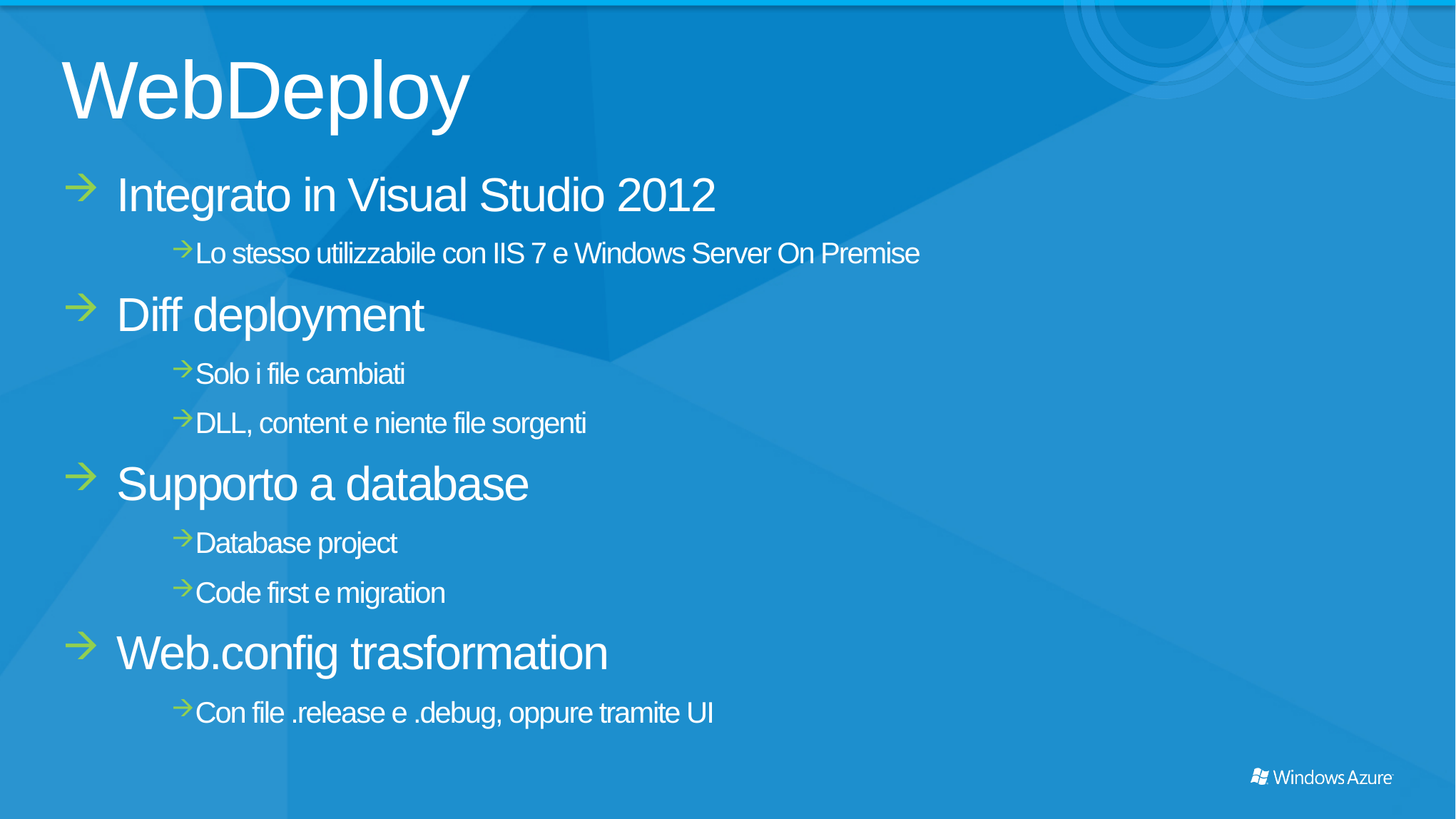

# WebDeploy
Integrato in Visual Studio 2012
Lo stesso utilizzabile con IIS 7 e Windows Server On Premise
Diff deployment
Solo i file cambiati
DLL, content e niente file sorgenti
Supporto a database
Database project
Code first e migration
Web.config trasformation
Con file .release e .debug, oppure tramite UI